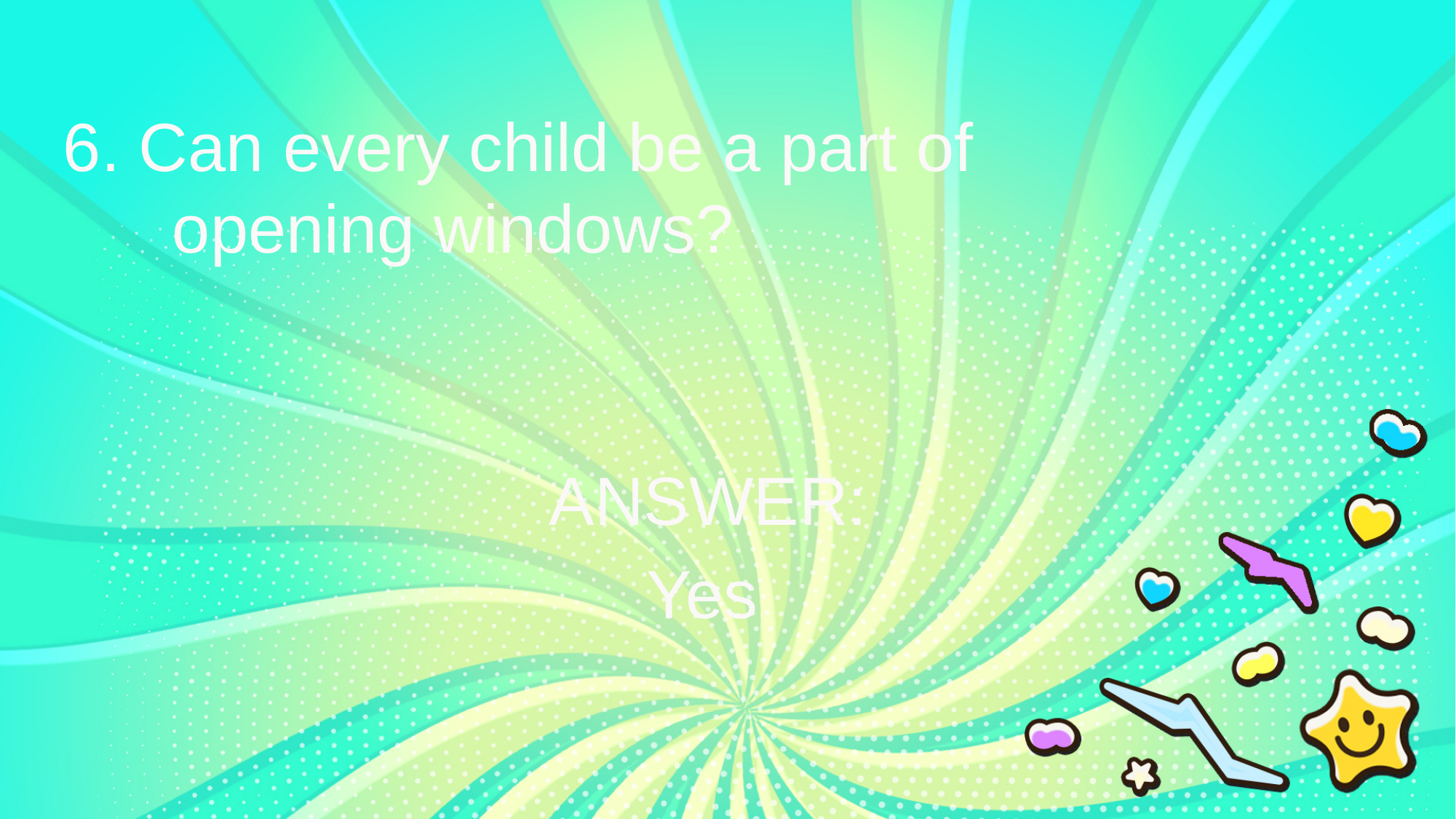

6. Can every child be a part of
	opening windows?
ANSWER:
Yes